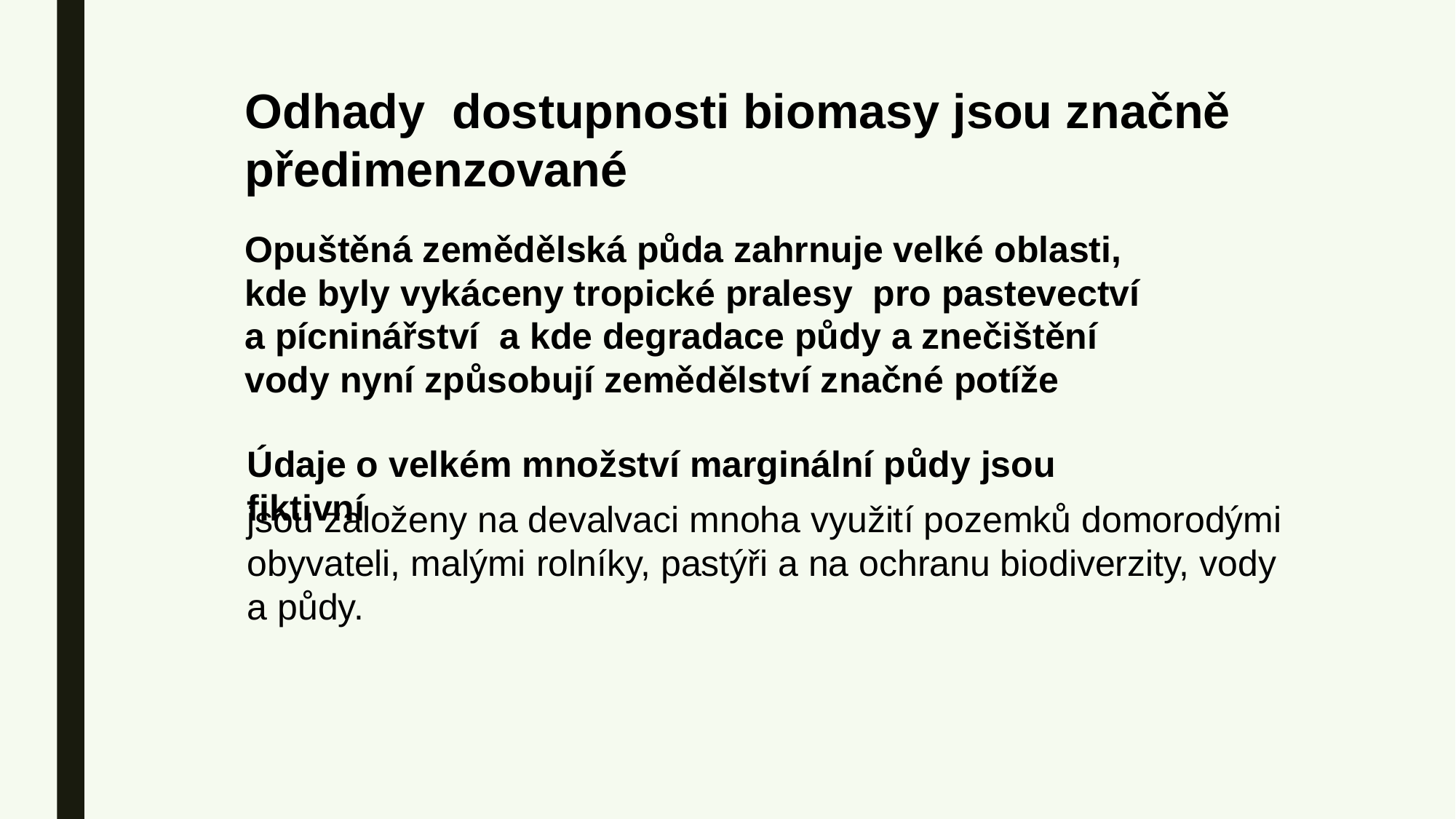

Odhady  dostupnosti biomasy jsou značně předimenzované
Opuštěná zemědělská půda zahrnuje velké oblasti, kde byly vykáceny tropické pralesy  pro pastevectví a pícninářství  a kde degradace půdy a znečištění vody nyní způsobují zemědělství značné potíže
Údaje o velkém množství marginální půdy jsou fiktivní
jsou založeny na devalvaci mnoha využití pozemků domorodými obyvateli, malými rolníky, pastýři a na ochranu biodiverzity, vody a půdy.